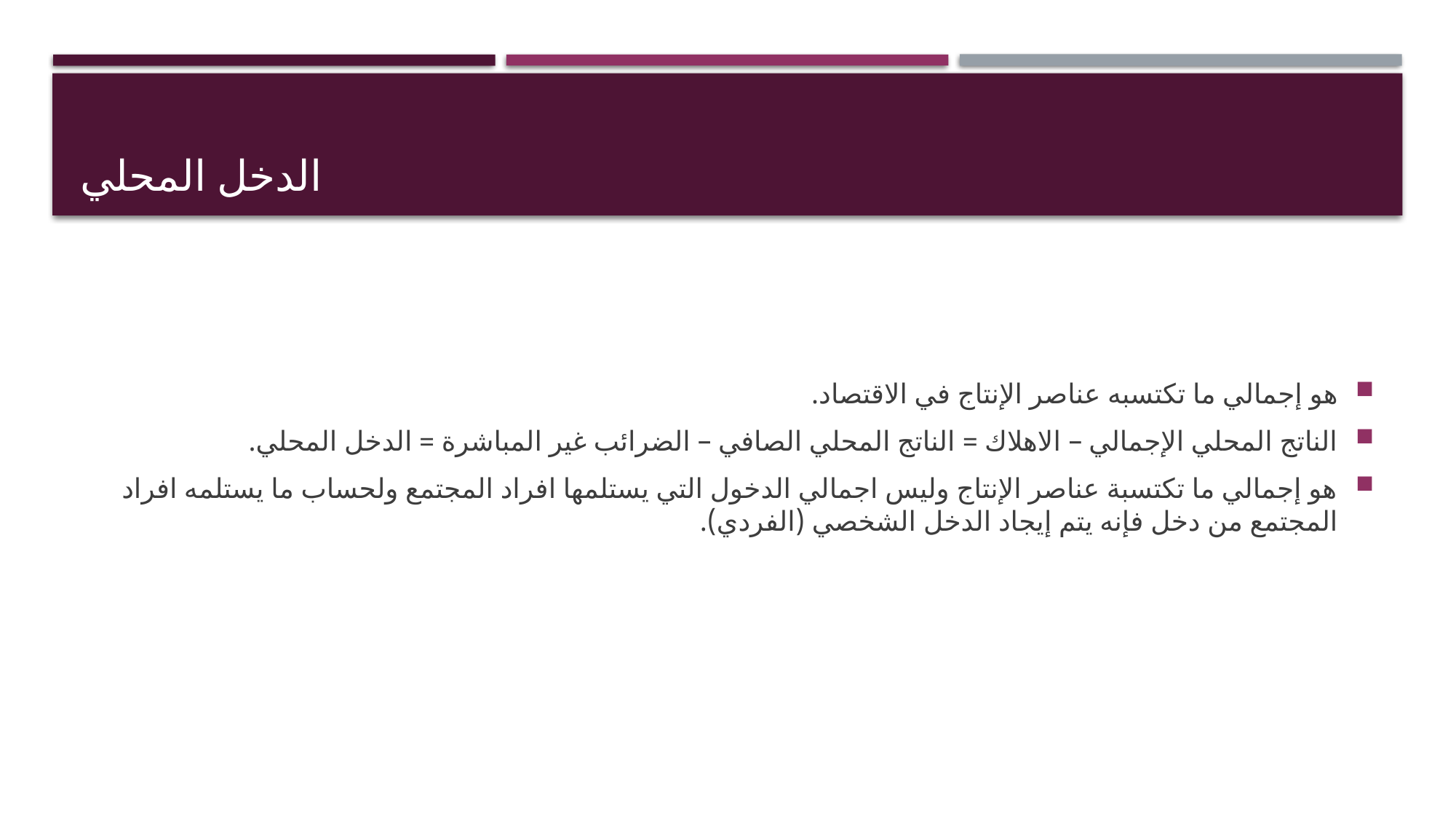

# الدخل المحلي
هو إجمالي ما تكتسبه عناصر الإنتاج في الاقتصاد.
الناتج المحلي الإجمالي – الاهلاك = الناتج المحلي الصافي – الضرائب غير المباشرة = الدخل المحلي.
هو إجمالي ما تكتسبة عناصر الإنتاج وليس اجمالي الدخول التي يستلمها افراد المجتمع ولحساب ما يستلمه افراد المجتمع من دخل فإنه يتم إيجاد الدخل الشخصي (الفردي).